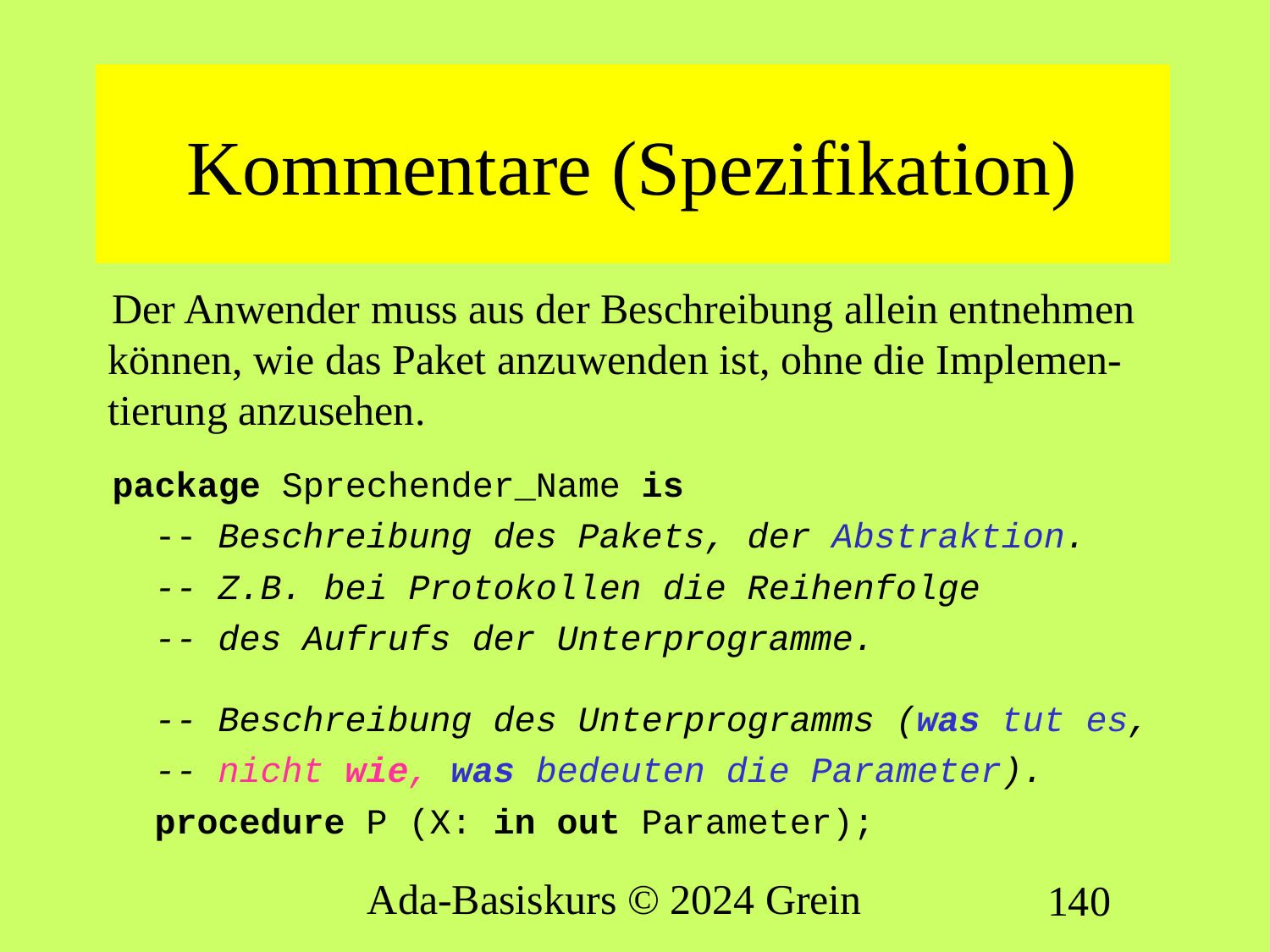

# Kommentare (Spezifikation)
Der Anwender muss aus der Beschreibung allein entnehmen können, wie das Paket anzuwenden ist, ohne die Implemen-tierung anzusehen.

package Sprechender_Name is
  -- Beschreibung des Pakets, der Abstraktion.
  -- Z.B. bei Protokollen die Reihenfolge
  -- des Aufrufs der Unterprogramme.

  -- Beschreibung des Unterprogramms (was tut es,
  -- nicht wie, was bedeuten die Parameter).
  procedure P (X: in out Parameter);

Ada-Basiskurs © 2024 Grein
140